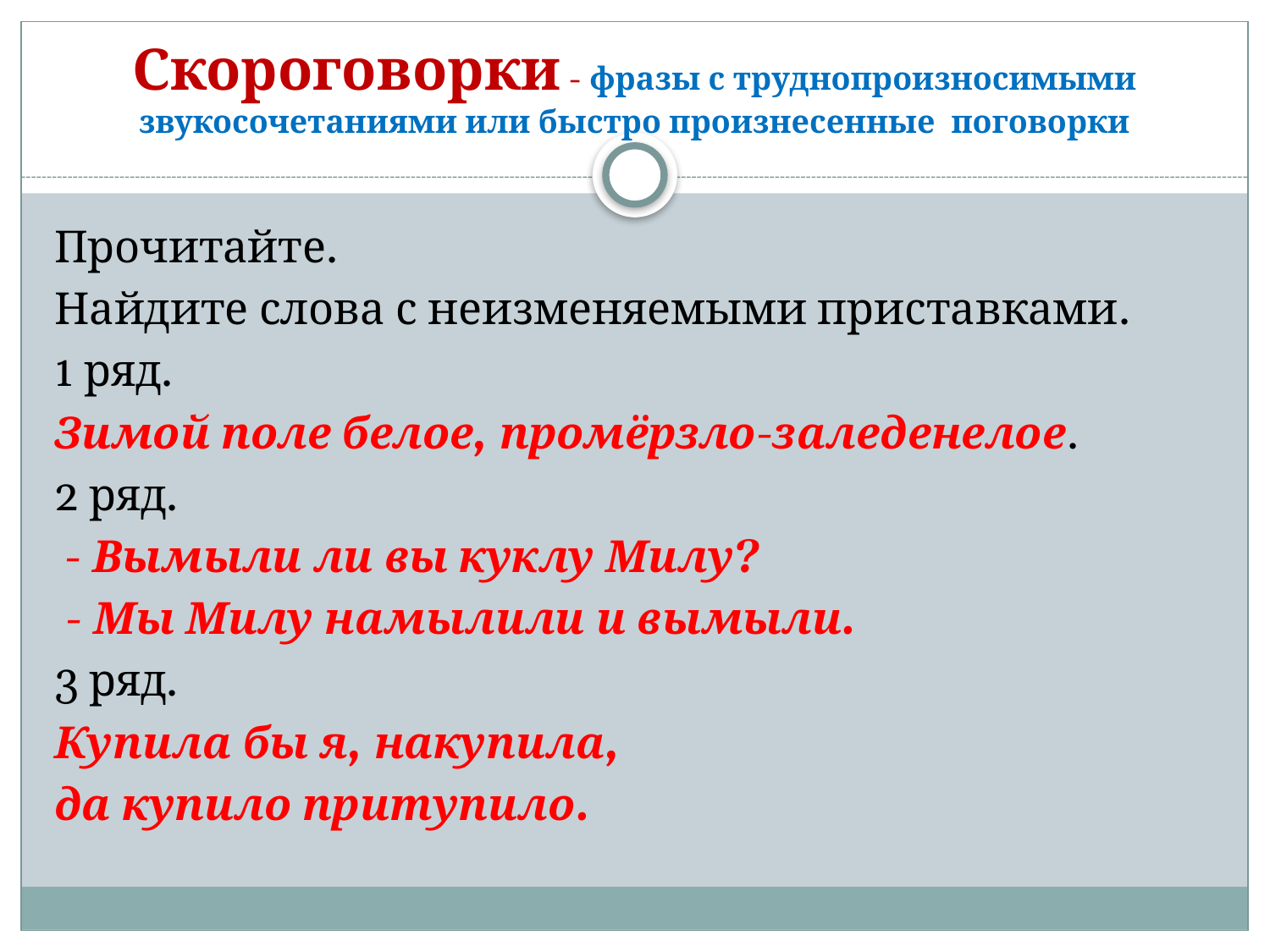

# Скороговорки - фразы с труднопроизносимыми звукосочетаниями или быстро произнесенные  поговорки
Прочитайте.
Найдите слова с неизменяемыми приставками.
1 ряд.
Зимой поле белое, промёрзло-заледенелое.
2 ряд.
 - Вымыли ли вы куклу Милу?
 - Мы Милу намылили и вымыли.
3 ряд.
Купила бы я, накупила,
да купило притупило.